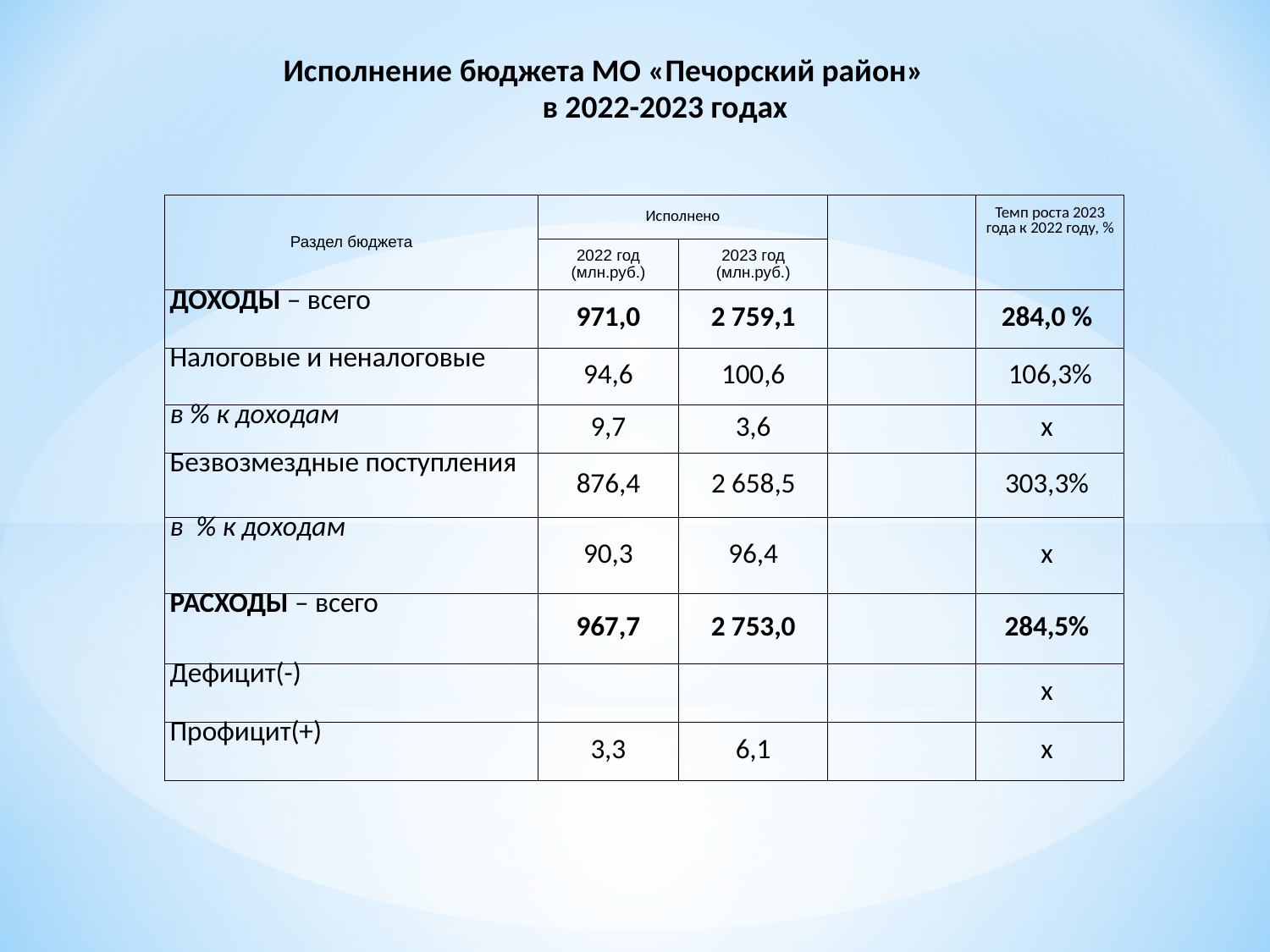

Исполнение бюджета МО «Печорский район»                   в 2022-2023 годах
| Раздел бюджета | Исполнено |  |  | Темп роста 2023 года к 2022 году, % |
| --- | --- | --- | --- | --- |
|  | 2022 год (млн.руб.) | 2023 год (млн.руб.) |  |  |
| ДОХОДЫ – всего | 971,0 | 2 759,1 |  | 284,0 % |
| Налоговые и неналоговые | 94,6 | 100,6 |  | 106,3% |
| в % к доходам | 9,7 | 3,6 |  | х |
| Безвозмездные поступления | 876,4 | 2 658,5 |  | 303,3% |
| в % к доходам | 90,3 | 96,4 |  | х |
| РАСХОДЫ – всего | 967,7 | 2 753,0 |  | 284,5% |
| Дефицит(-) |  |  |  | х |
| Профицит(+) | 3,3 | 6,1 |  | х |